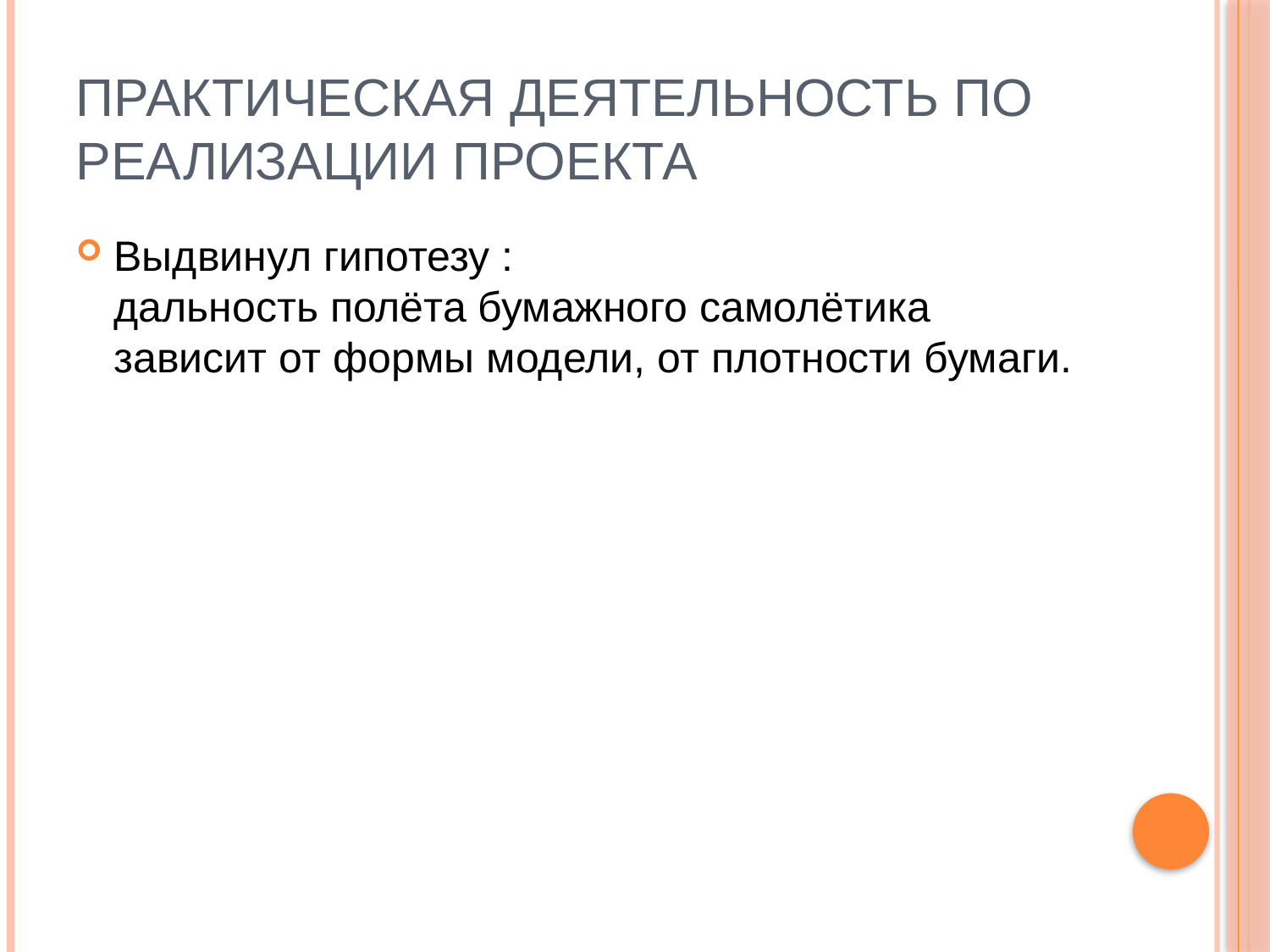

# Практическая деятельность по реализации проекта
Выдвинул гипотезу :
дальность полёта бумажного самолётика зависит от формы модели, от плотности бумаги.